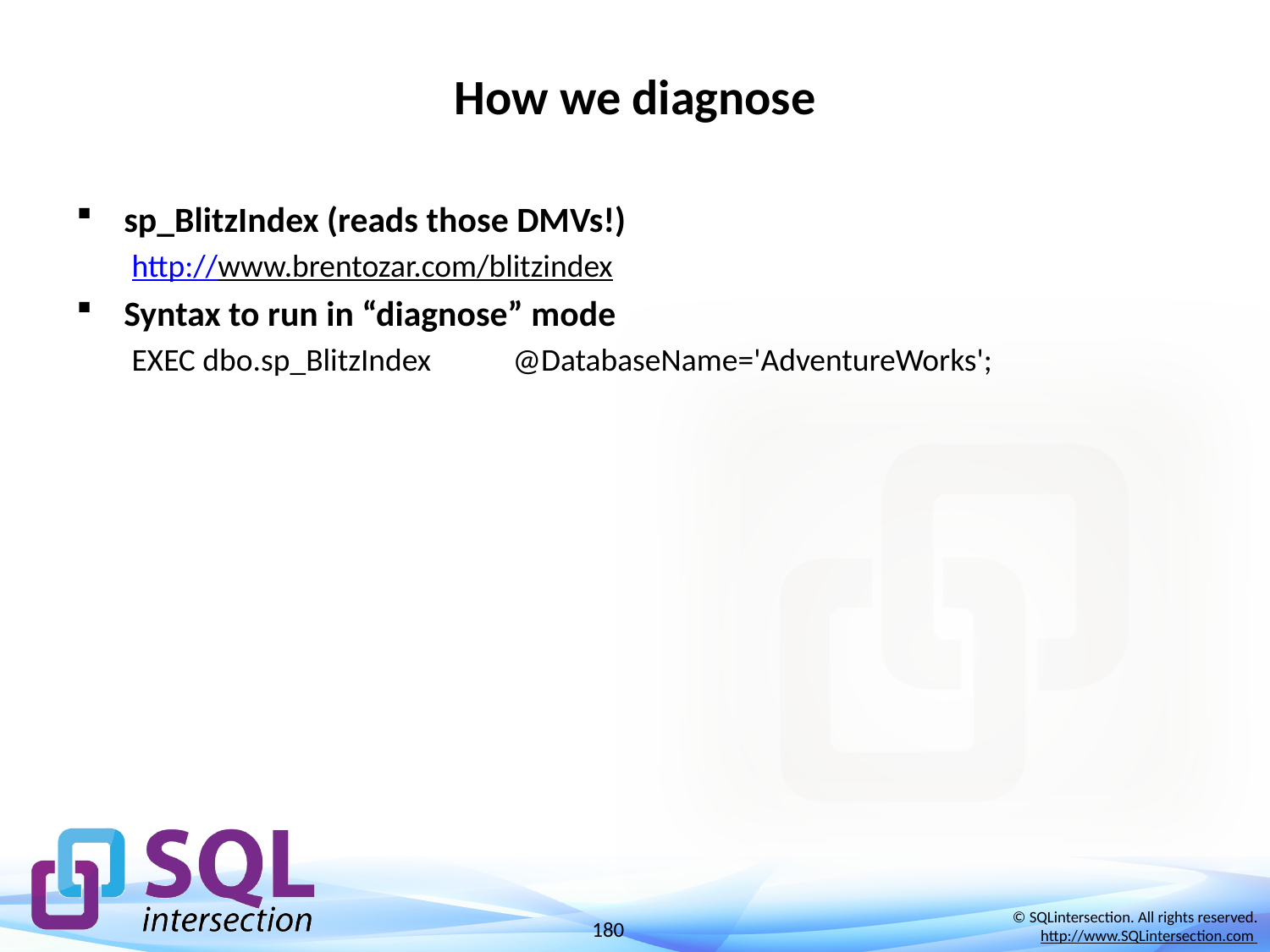

# How we diagnose
sp_BlitzIndex (reads those DMVs!)
http://www.brentozar.com/blitzindex
Syntax to run in “diagnose” mode
EXEC dbo.sp_BlitzIndex 	@DatabaseName='AdventureWorks';